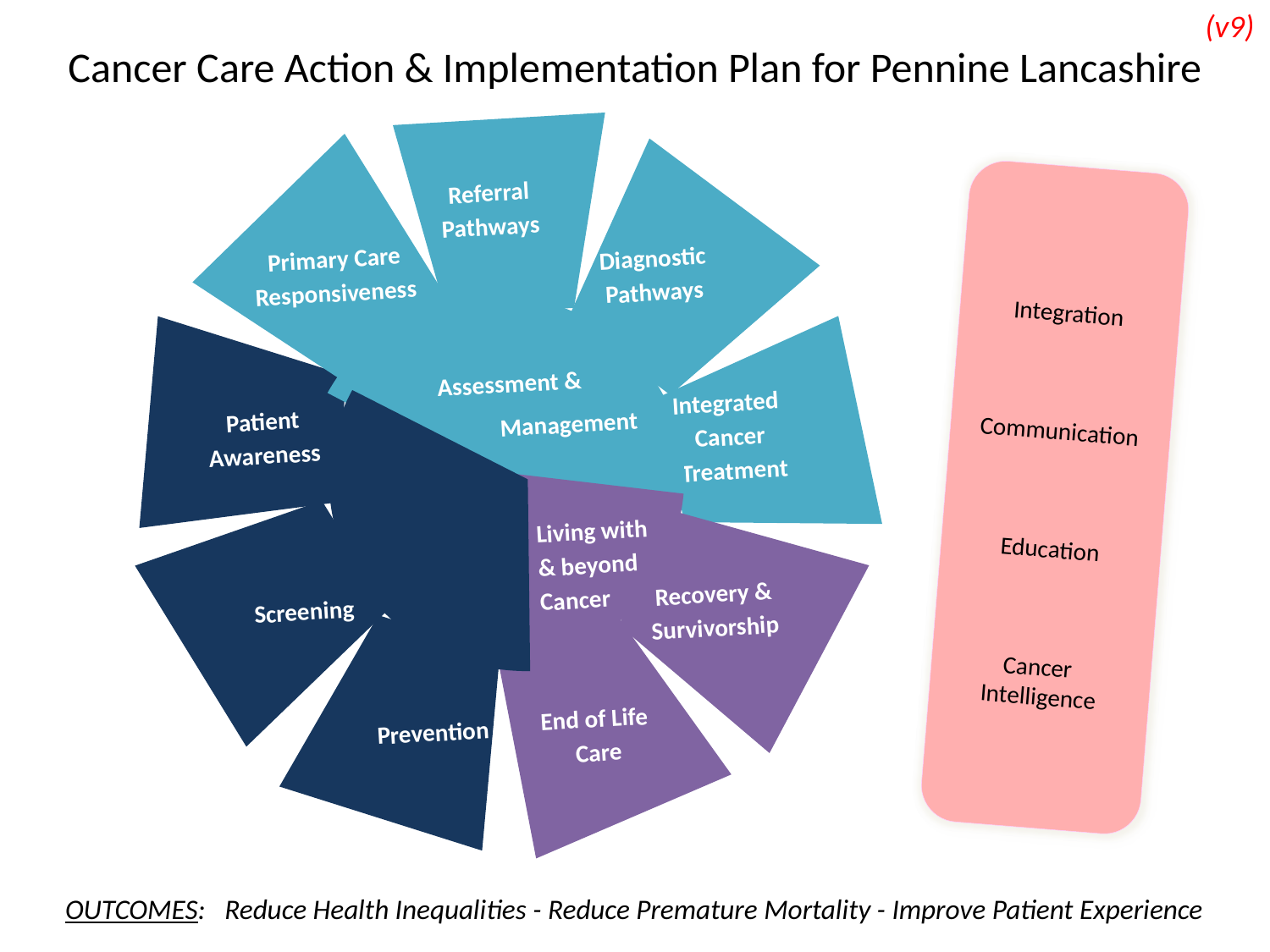

(v9)
Cancer Care Action & Implementation Plan for Pennine Lancashire

Referral Pathways

Diagnostic Pathways

Primary Care Responsiveness

Integration

Communication

Education

Cancer
Intelligence

    Assessment &

               Management

     Health &

   Wellbeing
Living with
& beyond
Cancer
Integrated
Cancer
 Treatment
Patient Awareness
Recovery & Survivorship
Screening

End of Life
Care
Prevention

OUTCOMES:   Reduce Health Inequalities - Reduce Premature Mortality - Improve Patient Experience